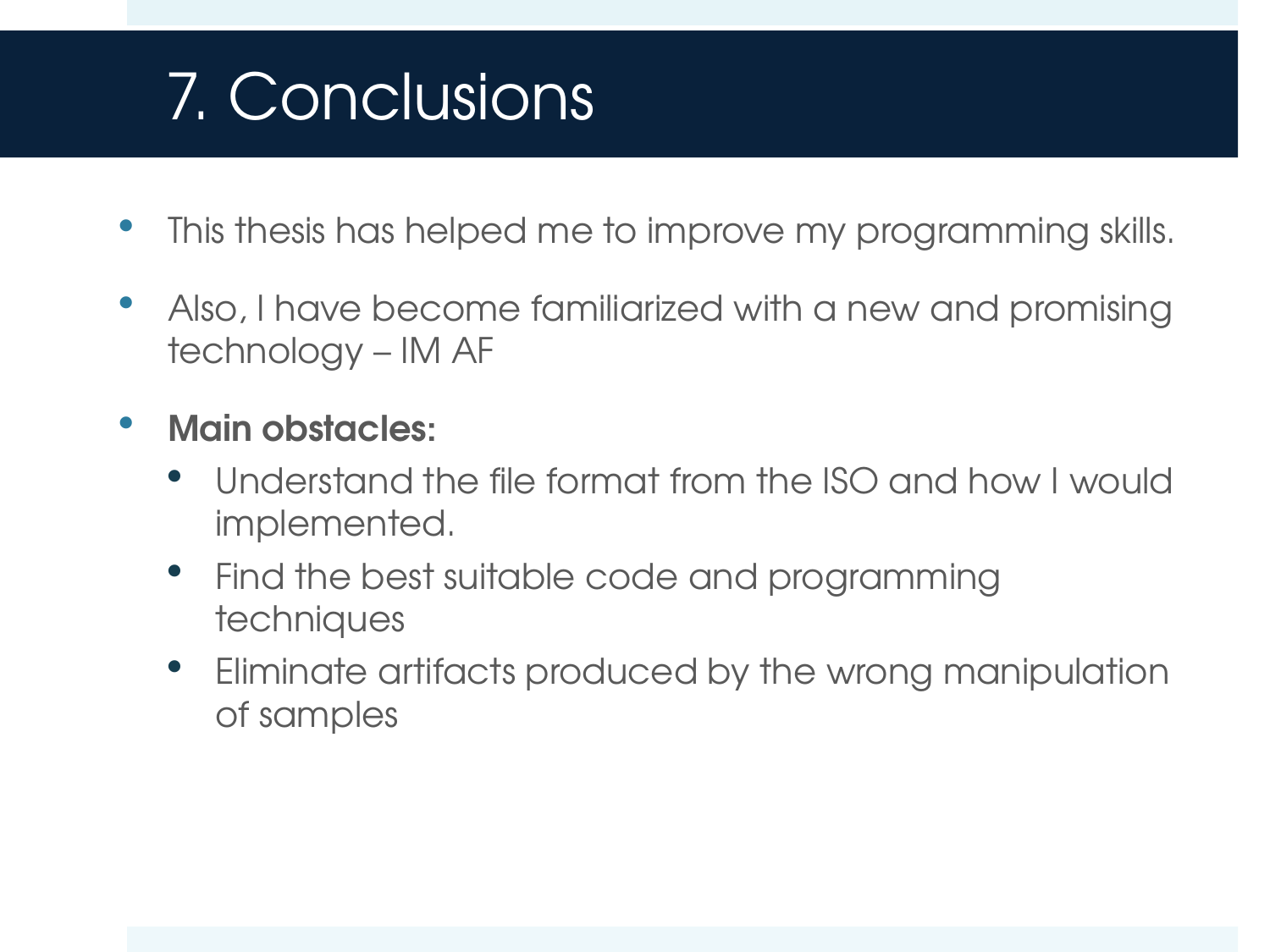

# 7. Conclusions
This thesis has helped me to improve my programming skills.
Also, I have become familiarized with a new and promising technology – IM AF
Main obstacles:
Understand the file format from the ISO and how I would implemented.
Find the best suitable code and programming techniques
Eliminate artifacts produced by the wrong manipulation of samples